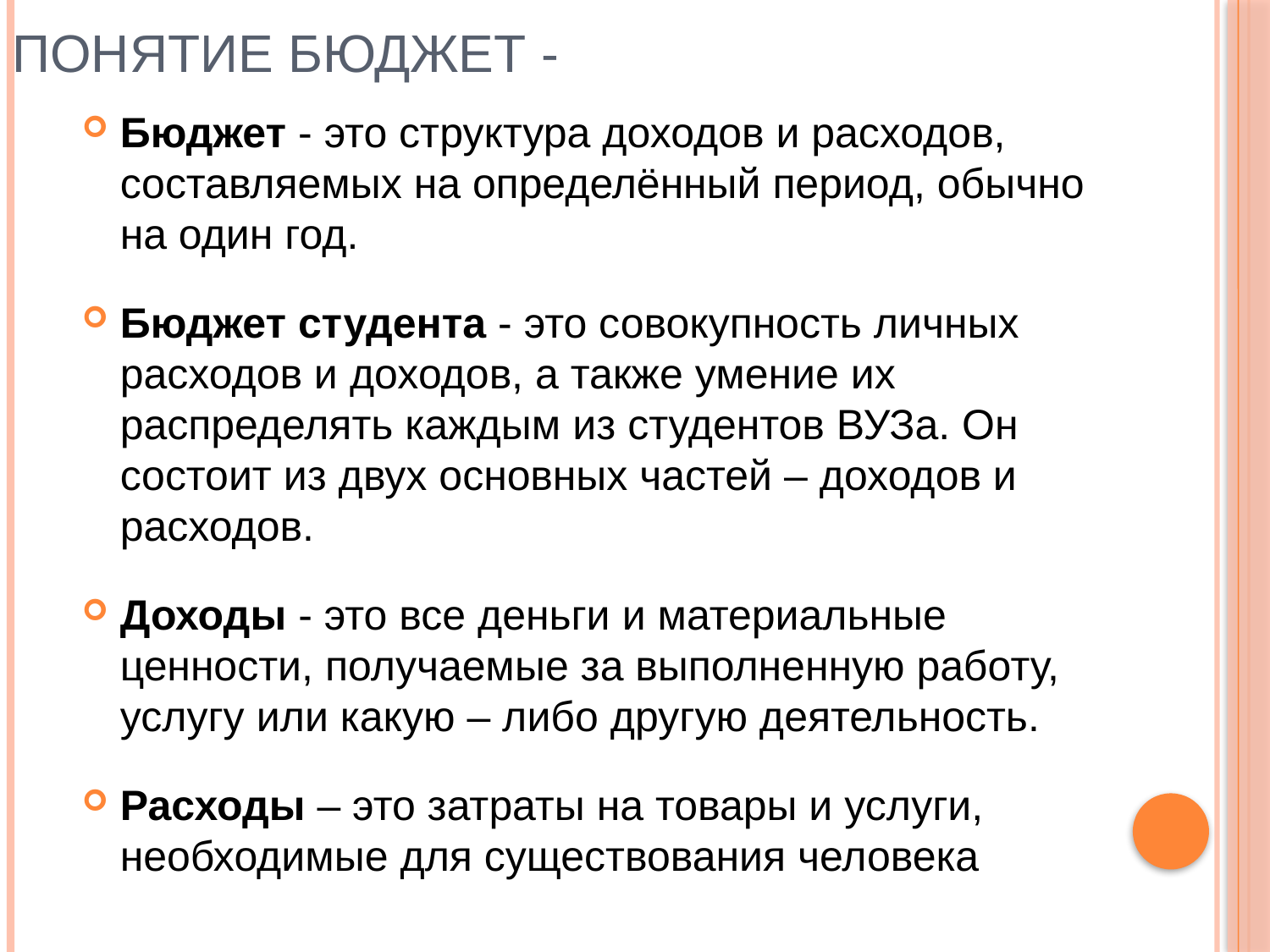

# Понятие БЮДЖЕТ -
Бюджет - это структура доходов и расходов, составляемых на определённый период, обычно на один год.

Бюджет студента - это совокупность личных расходов и доходов, а также умение их распределять каждым из студентов ВУЗа. Он состоит из двух основных частей – доходов и расходов.

Доходы - это все деньги и материальные ценности, получаемые за выполненную работу, услугу или какую – либо другую деятельность.

Расходы – это затраты на товары и услуги, необходимые для существования человека